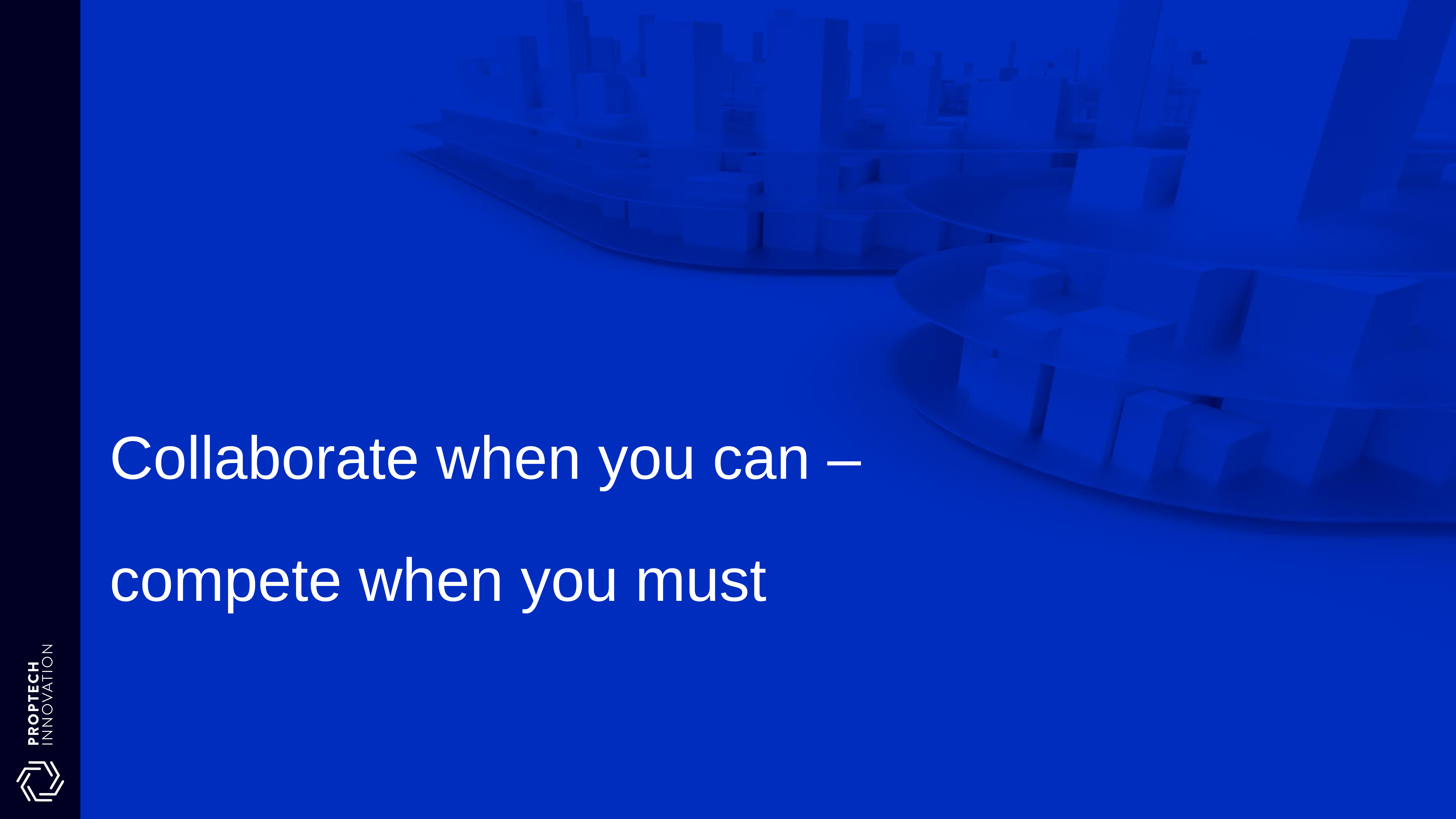

# Collaborate when you can – compete when you must